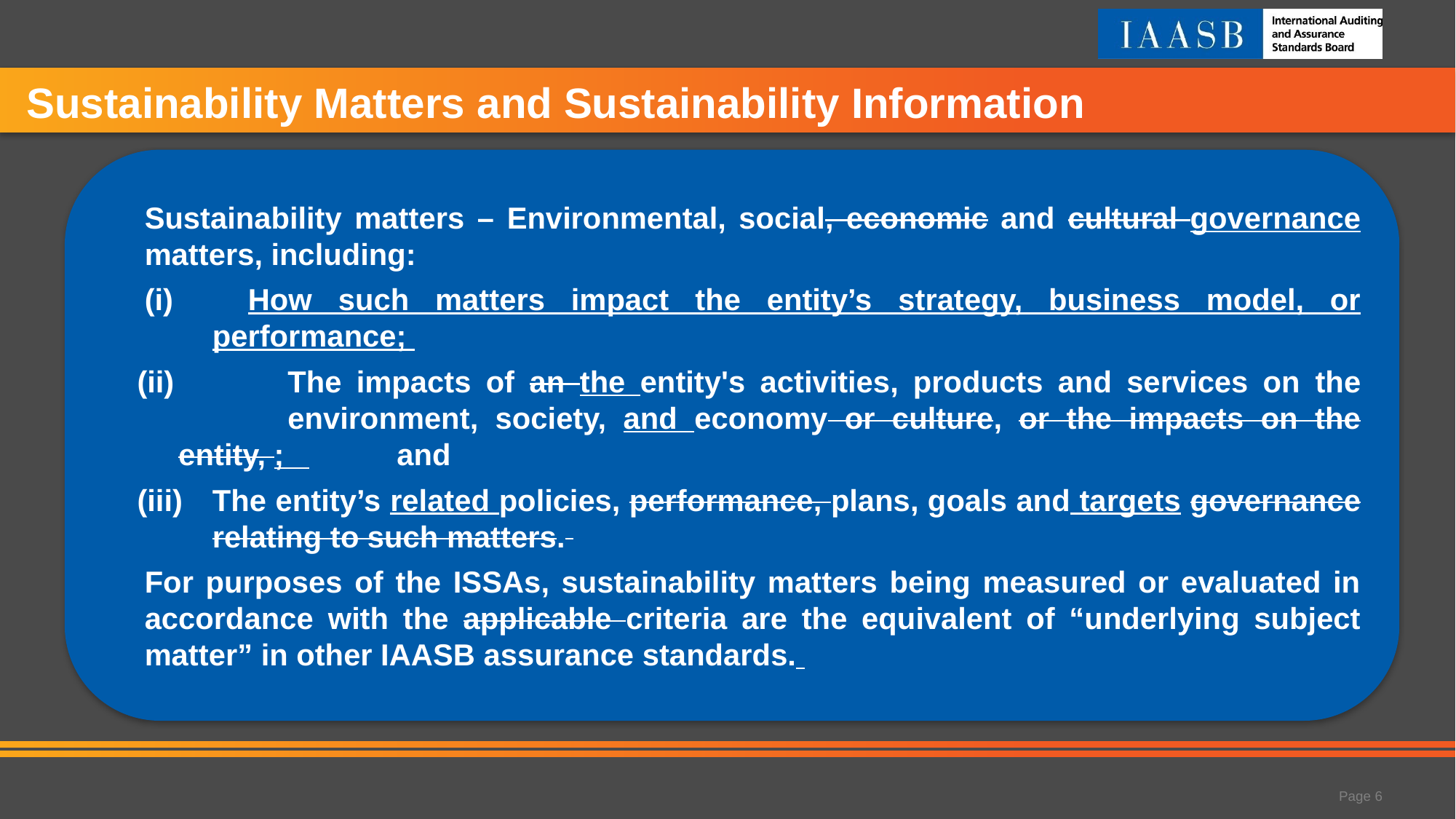

# Sustainability Matters and Sustainability Information
	Sustainability matters – Environmental, social, economic and cultural governance matters, including:
(i)  	How such matters impact the entity’s strategy, business model, or performance;
(ii)		The impacts of an the entity's activities, products and services on the 	environment, society, and economy or culture, or the impacts on the entity, ;   	and
The entity’s related policies, performance, plans, goals and targets governance relating to such matters.
	For purposes of the ISSAs, sustainability matters being measured or evaluated in accordance with the applicable criteria are the equivalent of “underlying subject matter” in other IAASB assurance standards.
Page 6